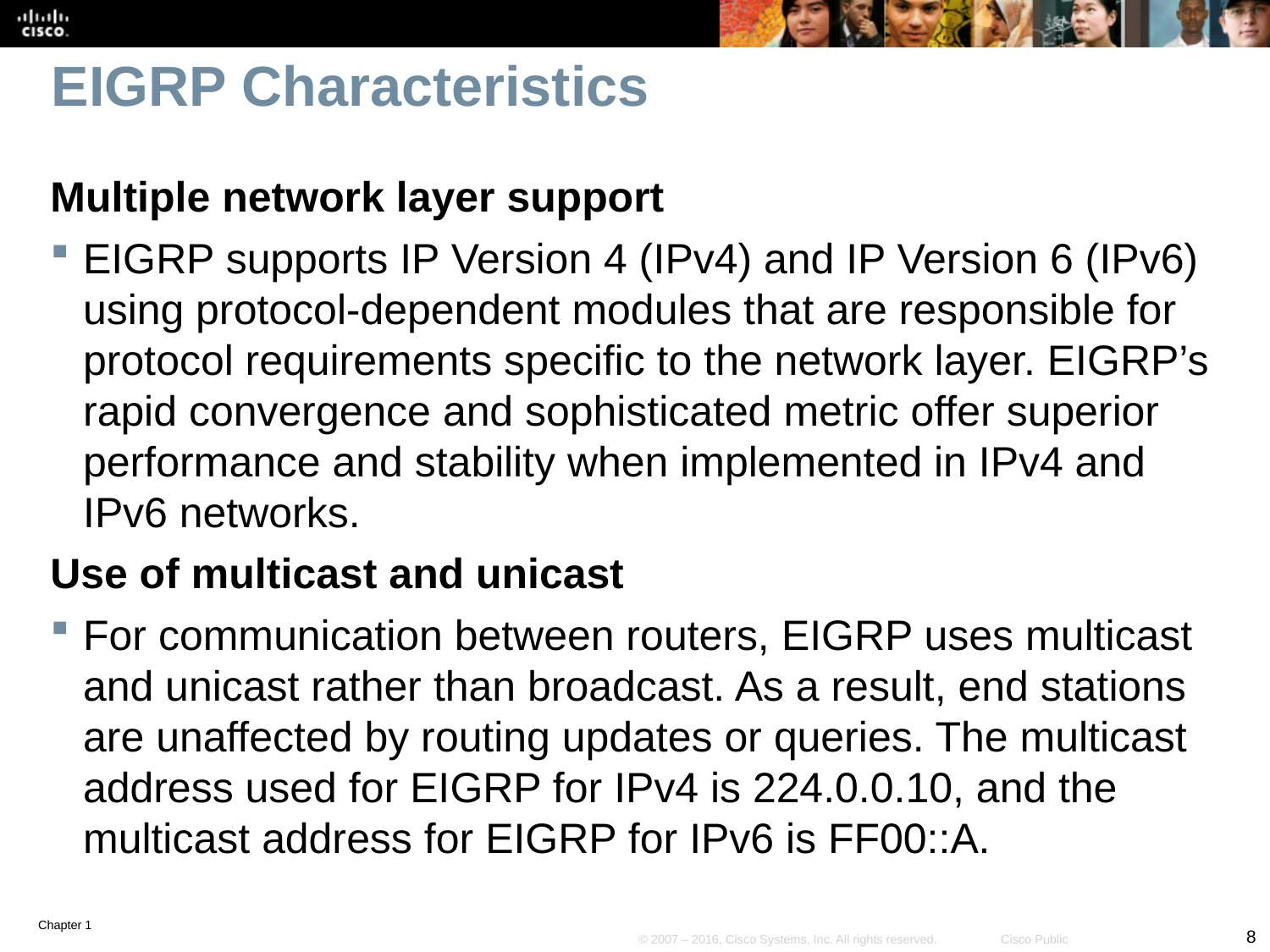

# EIGRP Characteristics
Multiple network layer support
EIGRP supports IP Version 4 (IPv4) and IP Version 6 (IPv6) using protocol-dependent modules that are responsible for protocol requirements specific to the network layer. EIGRP’s rapid convergence and sophisticated metric offer superior performance and stability when implemented in IPv4 and IPv6 networks.
Use of multicast and unicast
For communication between routers, EIGRP uses multicast and unicast rather than broadcast. As a result, end stations are unaffected by routing updates or queries. The multicast address used for EIGRP for IPv4 is 224.0.0.10, and the multicast address for EIGRP for IPv6 is FF00::A.